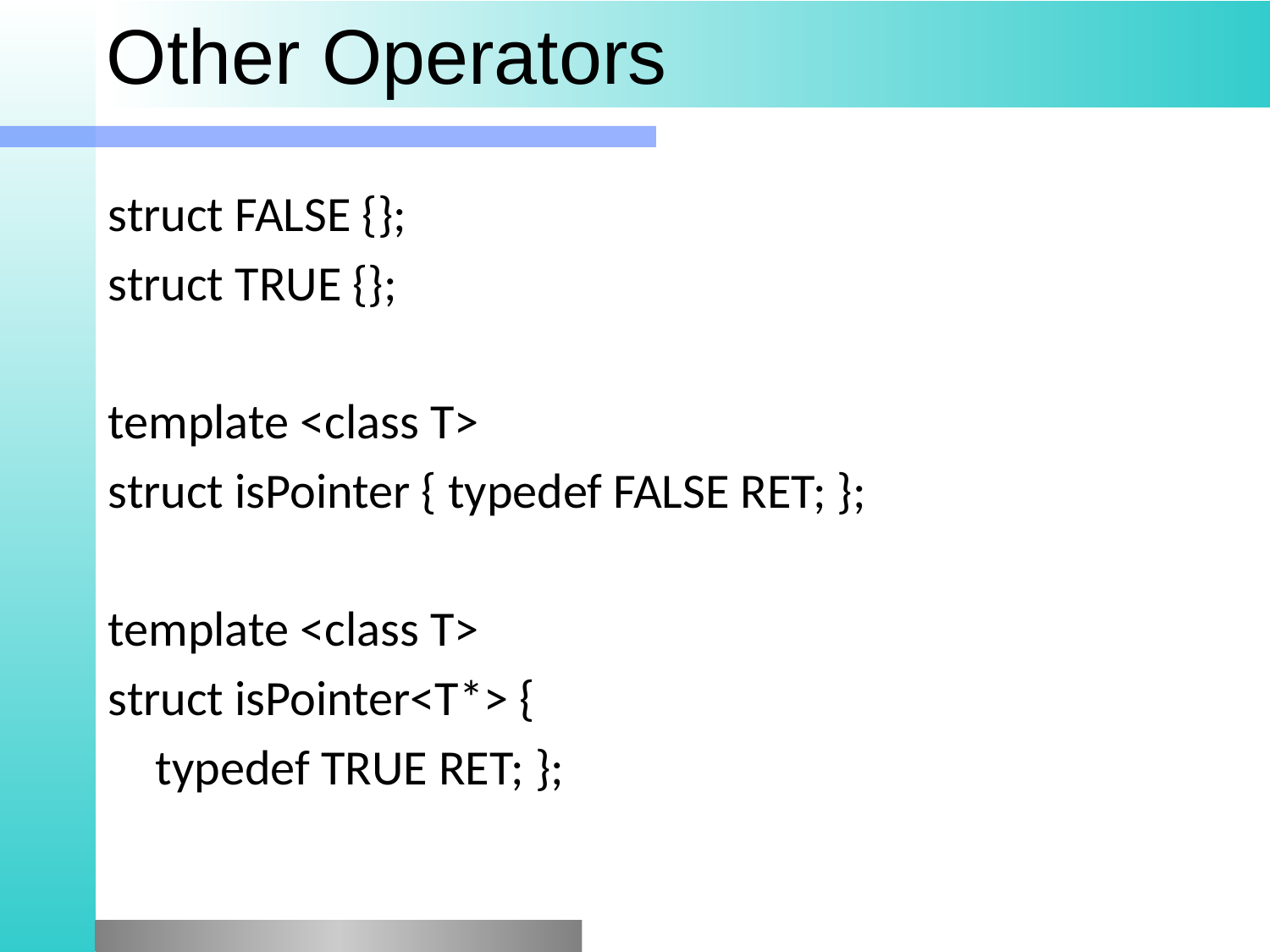

# Other Operators
struct FALSE {};
struct TRUE {};

template <class T>
struct isPointer { typedef FALSE RET; };

template <class T>
struct isPointer<T*> {
	typedef TRUE RET; };